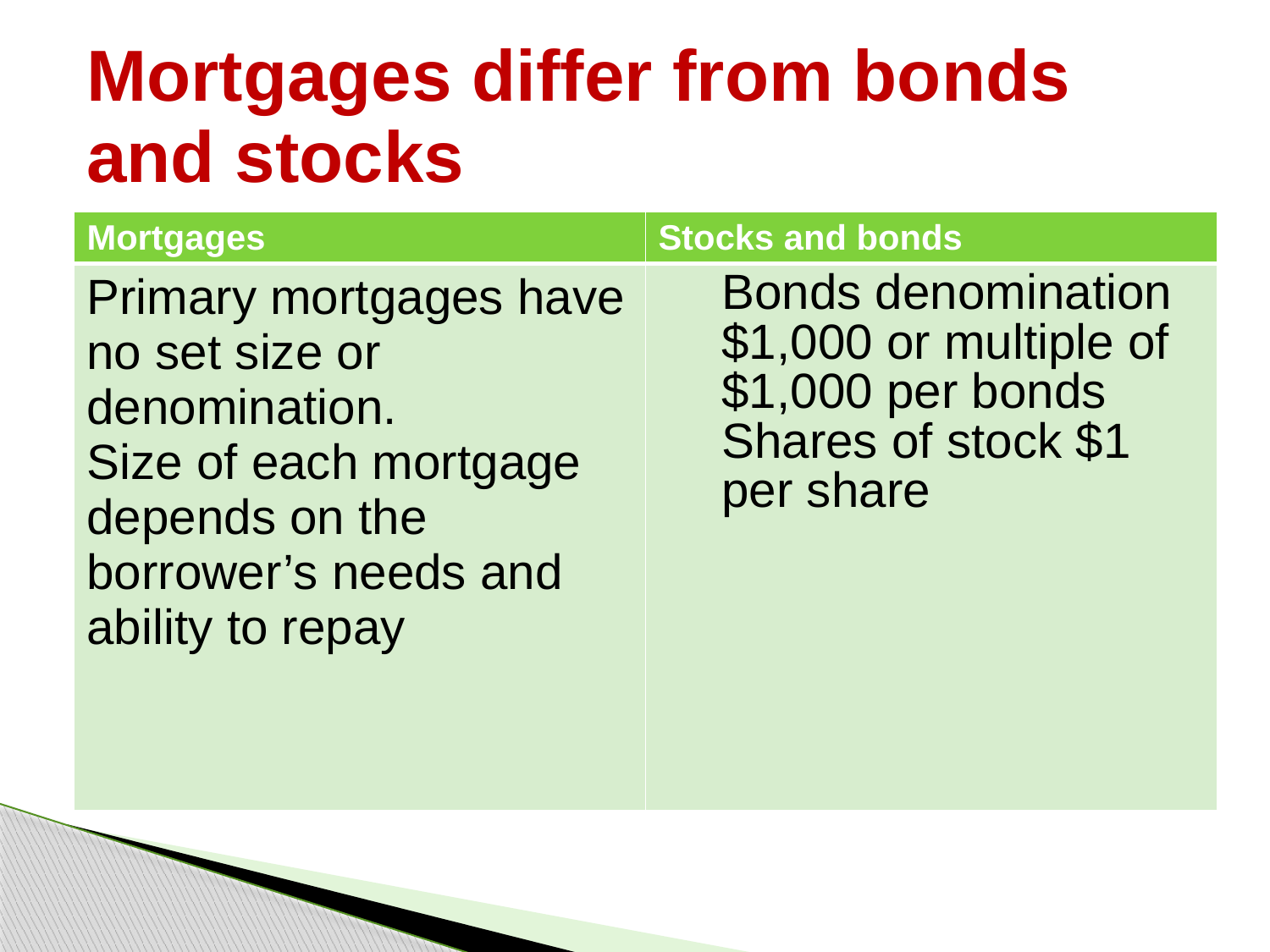

# Mortgages differ from bonds and stocks
| Mortgages | Stocks and bonds |
| --- | --- |
| Primary mortgages have no set size or denomination. Size of each mortgage depends on the borrower’s needs and ability to repay | Bonds denomination $1,000 or multiple of $1,000 per bonds Shares of stock $1 per share |